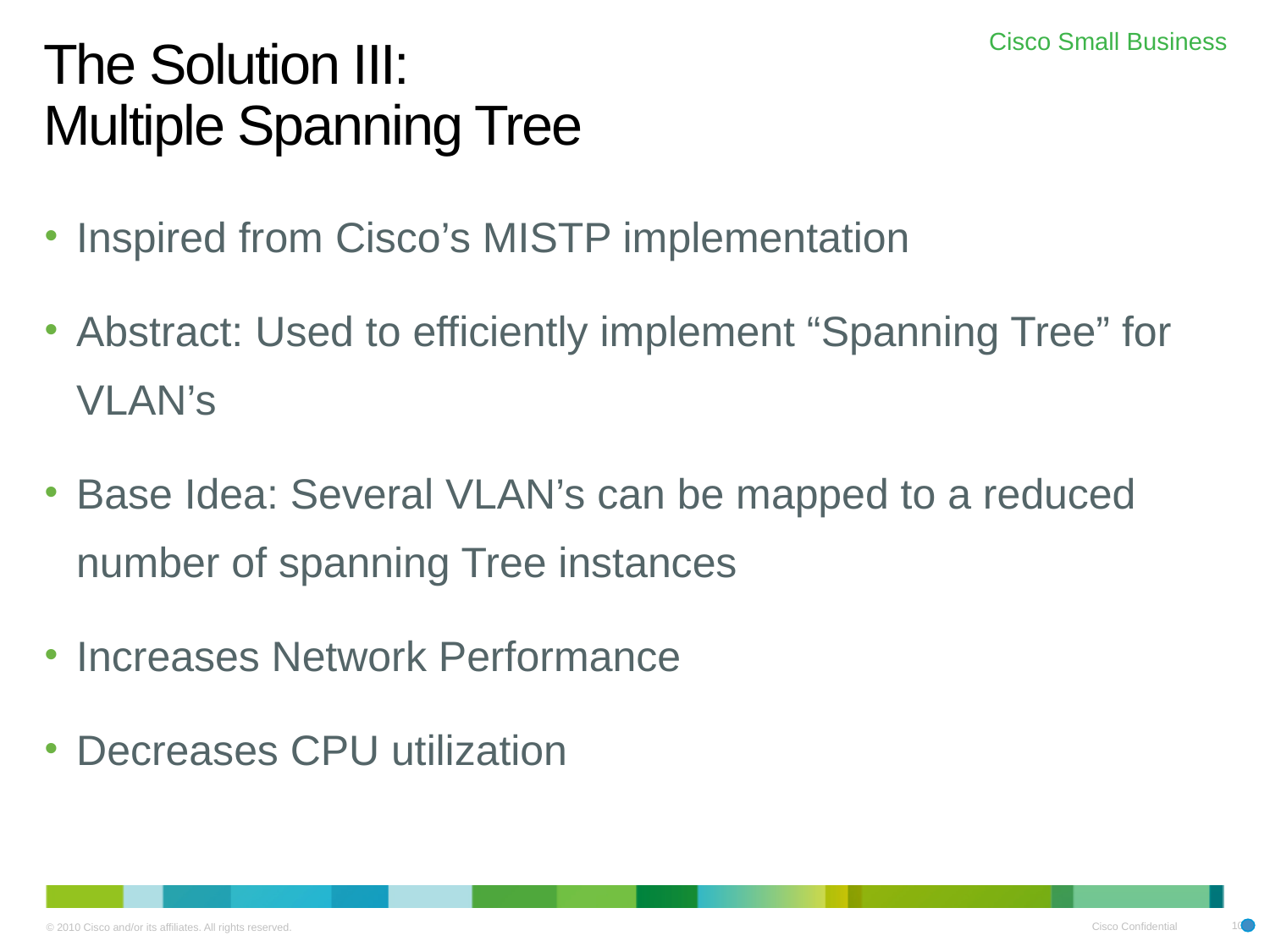

# The Solution III: Multiple Spanning Tree
Inspired from Cisco’s MISTP implementation
Abstract: Used to efficiently implement “Spanning Tree” for VLAN’s
Base Idea: Several VLAN’s can be mapped to a reduced number of spanning Tree instances
Increases Network Performance
Decreases CPU utilization